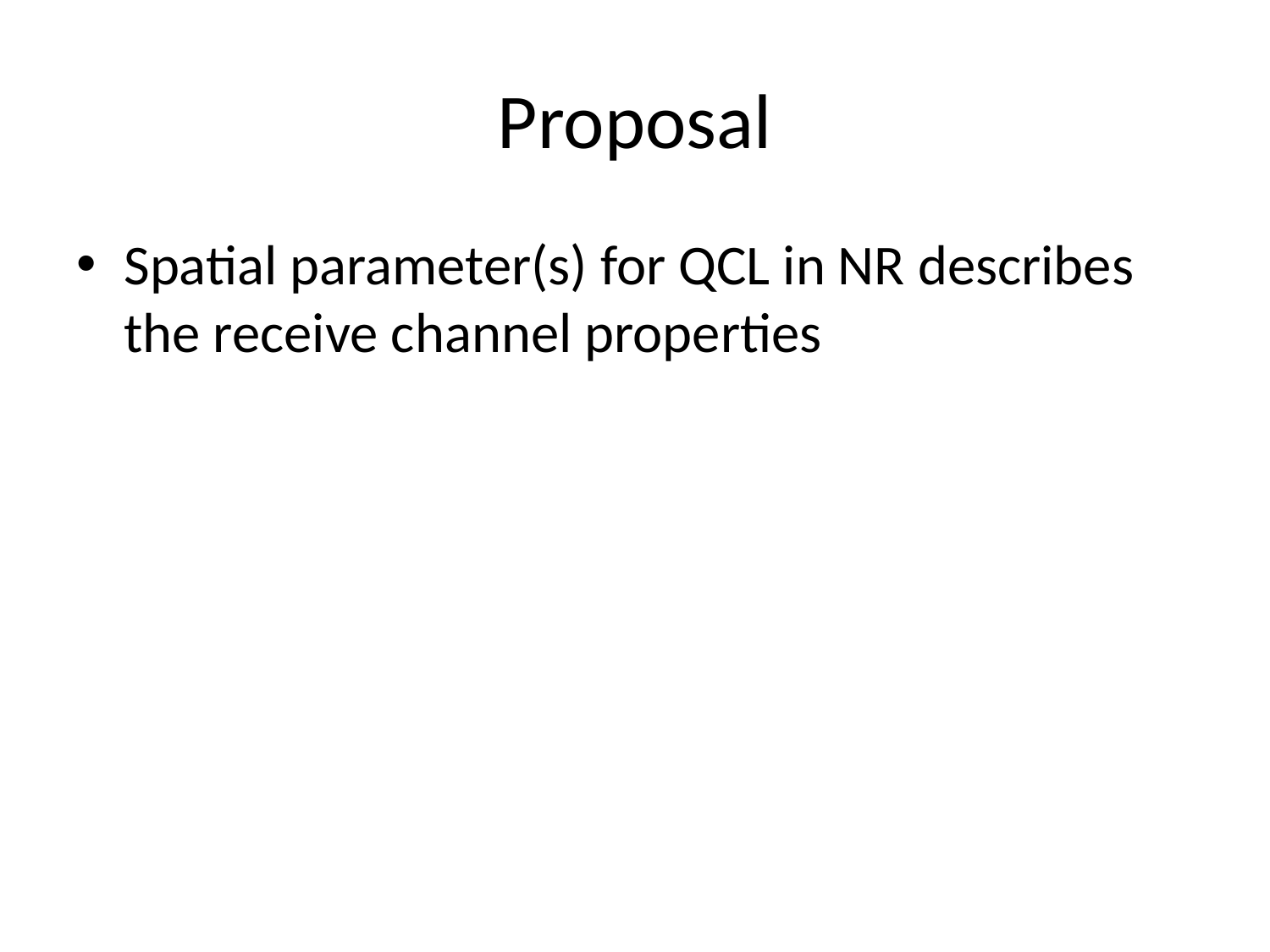

# Proposal
Spatial parameter(s) for QCL in NR describes the receive channel properties